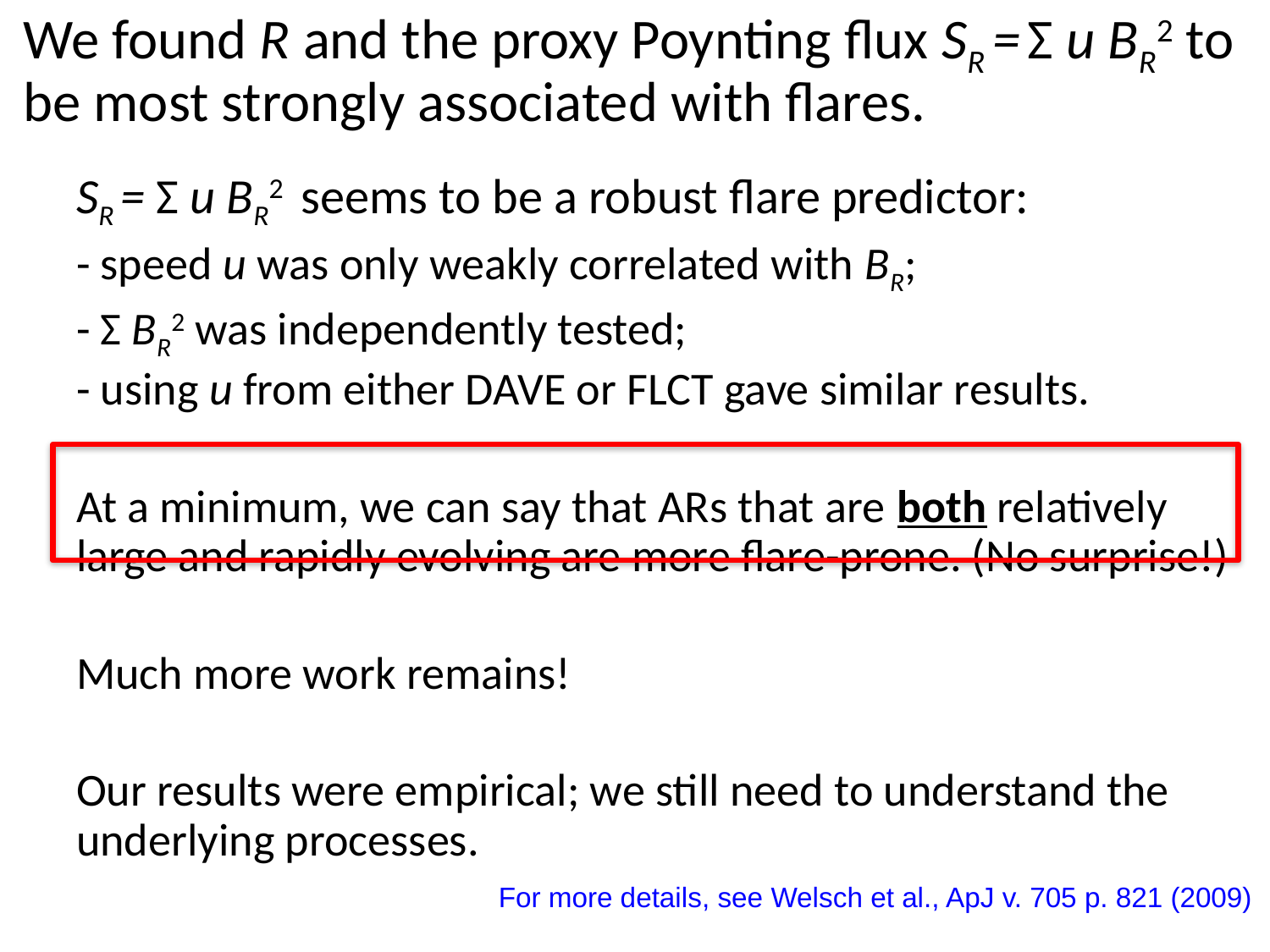

# We found R and the proxy Poynting flux SR = Σ u BR2 to be most strongly associated with flares.
	SR = Σ u BR2  seems to be a robust flare predictor:
	- speed u was only weakly correlated with BR;
 	- Σ BR2 was independently tested;
	- using u from either DAVE or FLCT gave similar results.

	At a minimum, we can say that ARs that are both relatively large and rapidly evolving are more flare-prone. (No surprise!)

	Much more work remains!

	Our results were empirical; we still need to understand the underlying processes.

For more details, see Welsch et al., ApJ v. 705 p. 821 (2009)